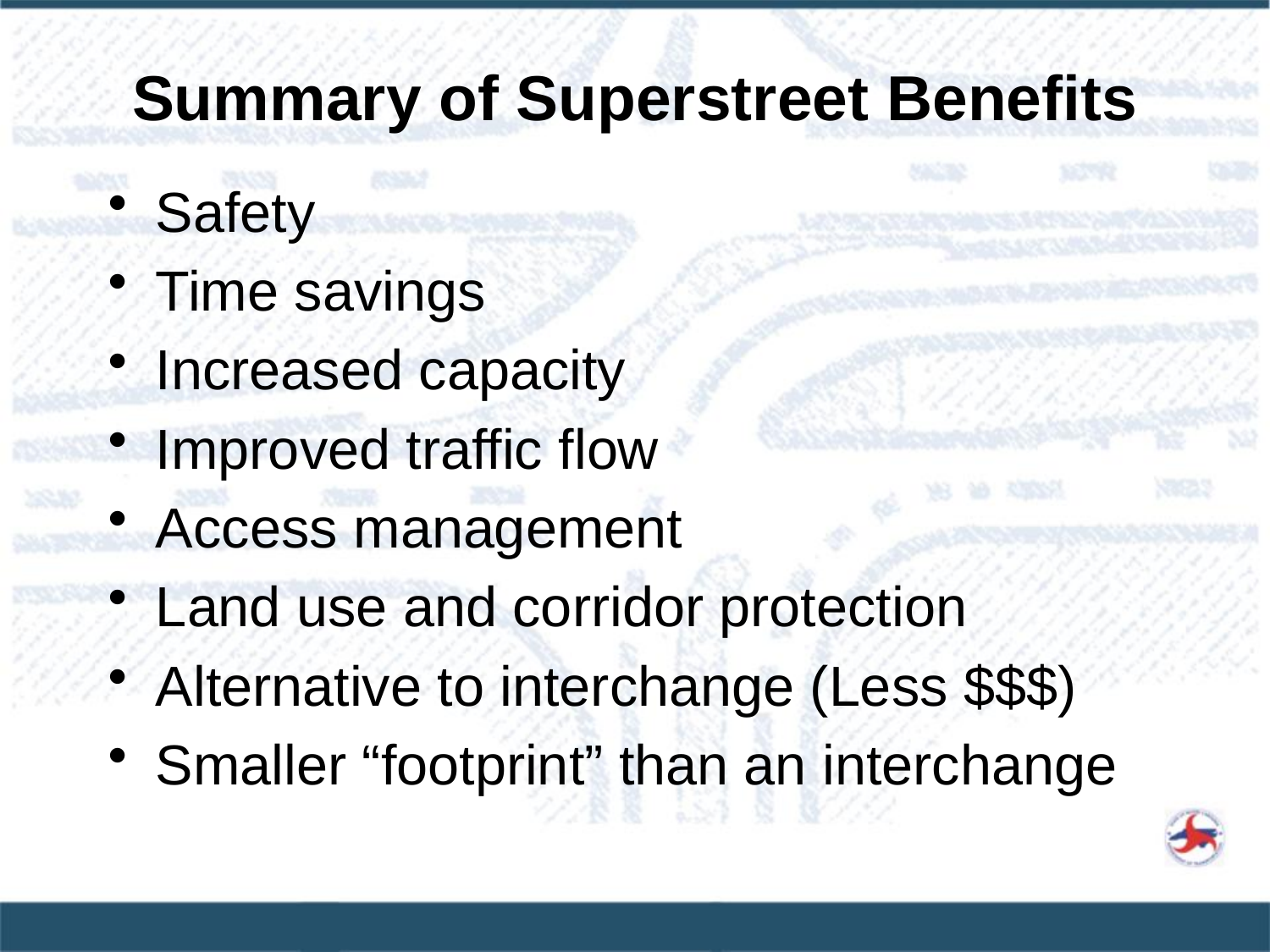

# Summary of Superstreet Benefits
Safety
Time savings
Increased capacity
Improved traffic flow
Access management
Land use and corridor protection
Alternative to interchange (Less $$$)
Smaller “footprint” than an interchange